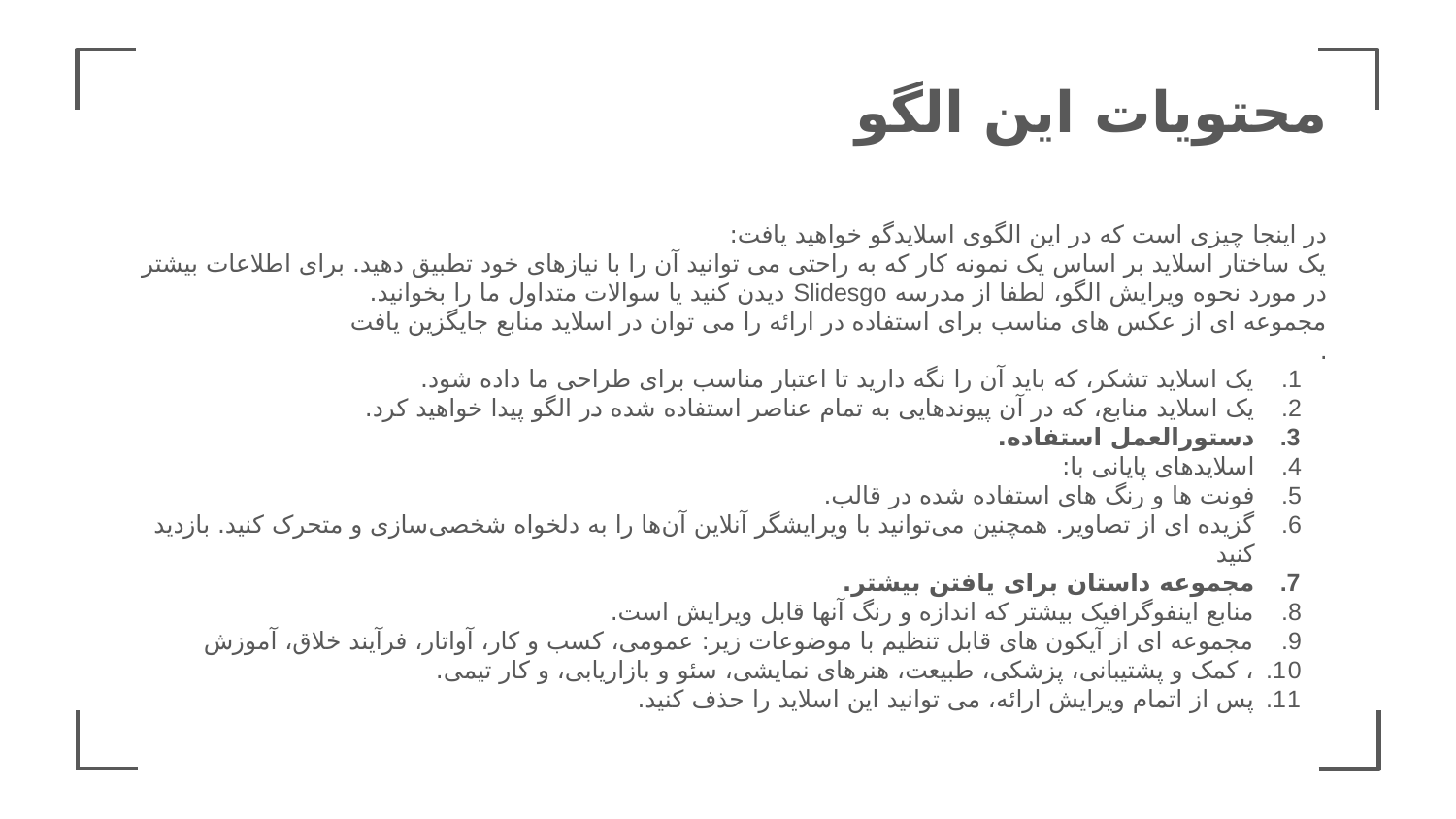

# محتویات این الگو
در اینجا چیزی است که در این الگوی اسلایدگو خواهید یافت:
یک ساختار اسلاید بر اساس یک نمونه کار که به راحتی می توانید آن را با نیازهای خود تطبیق دهید. برای اطلاعات بیشتر در مورد نحوه ویرایش الگو، لطفا از مدرسه Slidesgo دیدن کنید یا سوالات متداول ما را بخوانید.
مجموعه ای از عکس های مناسب برای استفاده در ارائه را می توان در اسلاید منابع جایگزین یافت
.
یک اسلاید تشکر، که باید آن را نگه دارید تا اعتبار مناسب برای طراحی ما داده شود.
یک اسلاید منابع، که در آن پیوندهایی به تمام عناصر استفاده شده در الگو پیدا خواهید کرد.
دستورالعمل استفاده.
اسلایدهای پایانی با:
فونت ها و رنگ های استفاده شده در قالب.
گزیده ای از تصاویر. همچنین می‌توانید با ویرایشگر آنلاین آن‌ها را به دلخواه شخصی‌سازی و متحرک کنید. بازدید کنید
مجموعه داستان برای یافتن بیشتر.
منابع اینفوگرافیک بیشتر که اندازه و رنگ آنها قابل ویرایش است.
مجموعه ای از آیکون های قابل تنظیم با موضوعات زیر: عمومی، کسب و کار، آواتار، فرآیند خلاق، آموزش
، کمک و پشتیبانی، پزشکی، طبیعت، هنرهای نمایشی، سئو و بازاریابی، و کار تیمی.
پس از اتمام ویرایش ارائه، می توانید این اسلاید را حذف کنید.